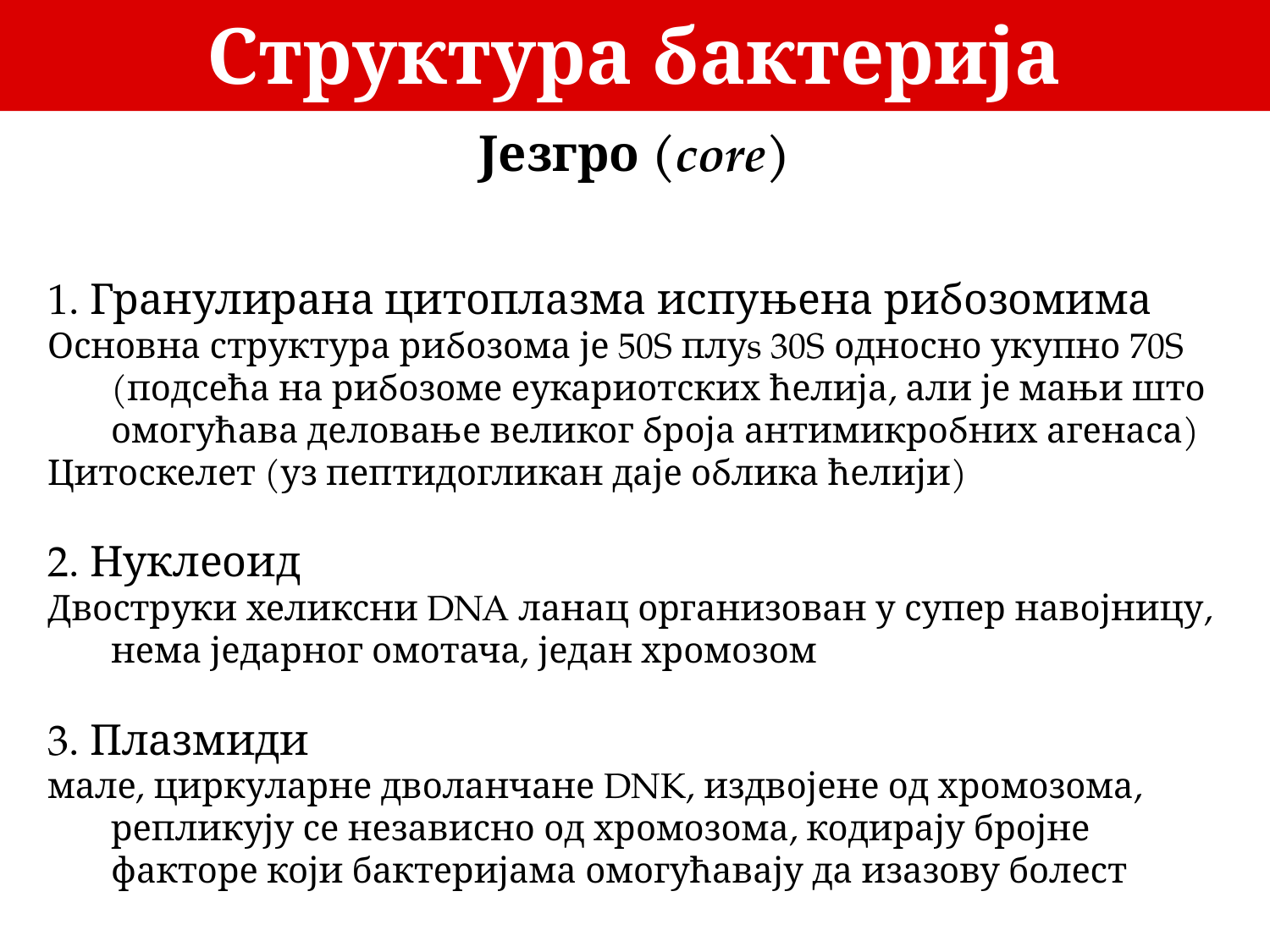

Структура бактерија
Језгро (core)

1. Гранулирана цитоплазма испуњена рибозомима
Основна структура рибозома је 50S плуs 30S односно укупно 70S (подсећа на рибозоме еукариотских ћелија, али је мањи што омогућава деловање великог броја антимикробних агенаса)
Цитоскелет (уз пептидогликан даје облика ћелији)

2. Нуклеоид
Двоструки хеликсни DNA ланац организован у супер навојницу, нема једарног омотача, један хромозом

3. Плазмиди
мале, циркуларне дволанчане DNK, издвојене од хромозома, репликују се независно од хромозома, кодирају бројне факторе који бактеријама омогућавају да изазову болест